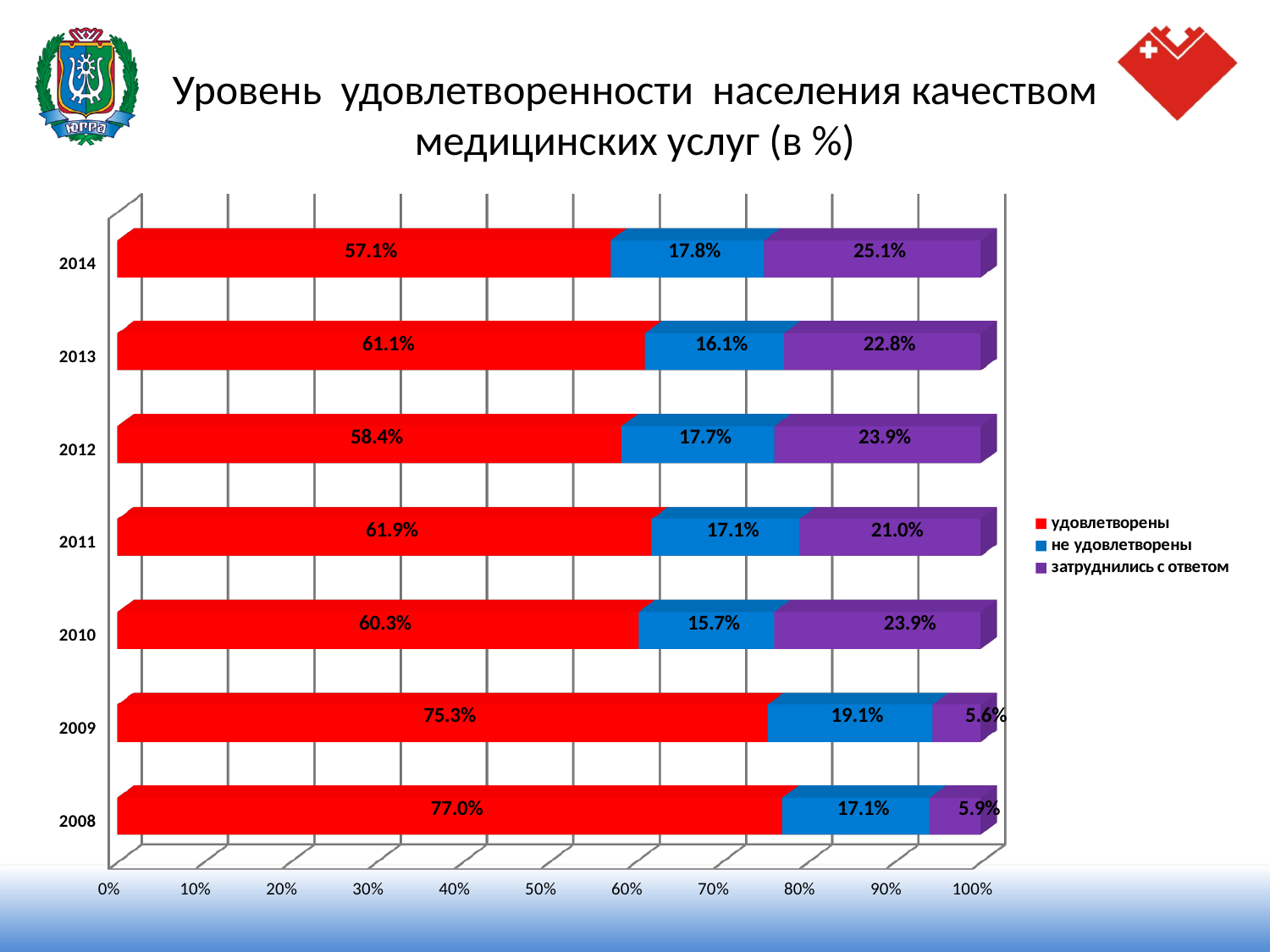

#
Уровень  удовлетворенности  населения качеством медицинских услуг (в %)

[unsupported chart]